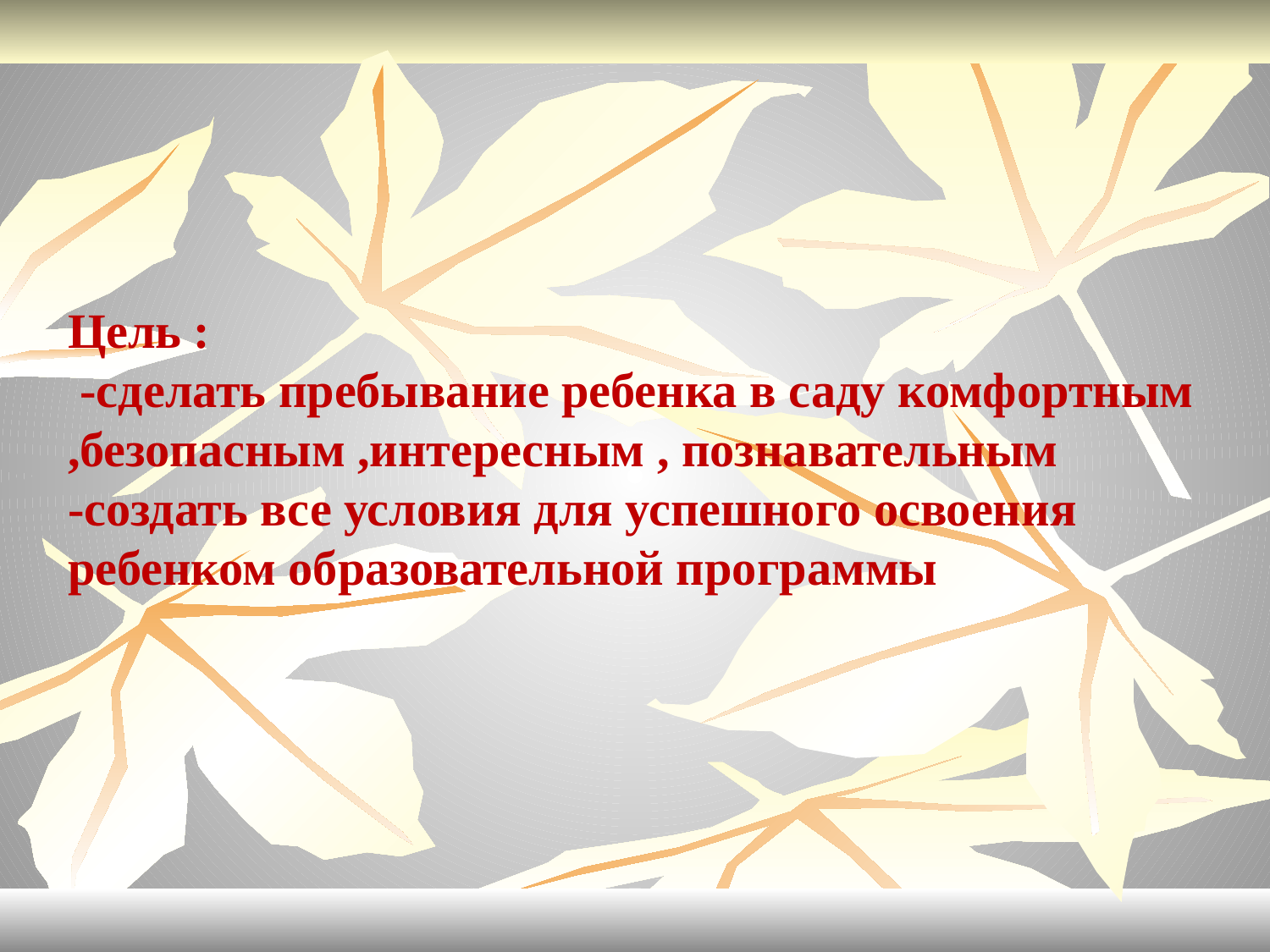

# Цель : -сделать пребывание ребенка в саду комфортным ,безопасным ,интересным , познавательным -создать все условия для успешного освоения ребенком образовательной программы